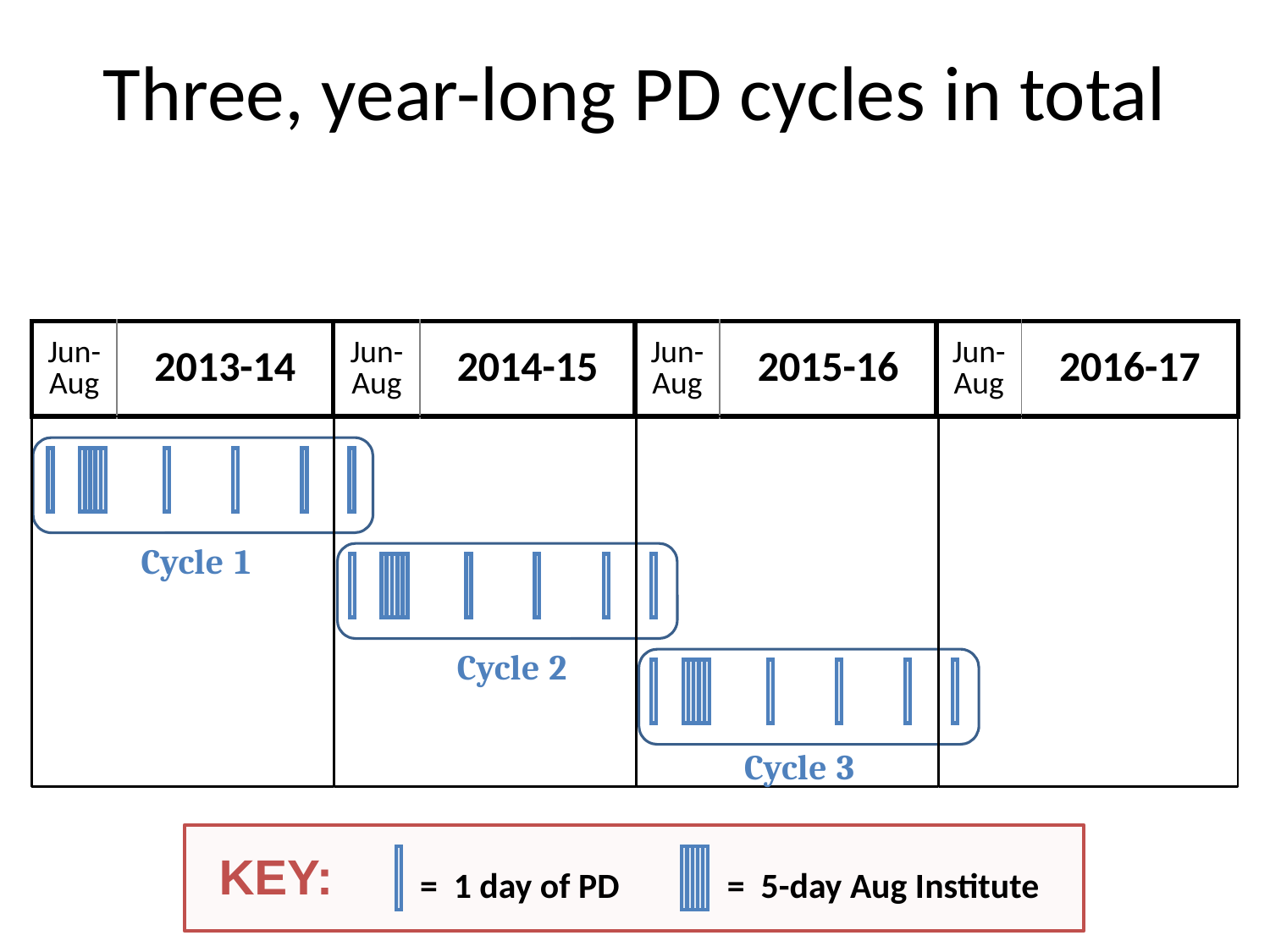

# Three, year-long PD cycles in total
| Jun- Aug | 2013-14 | Jun- Aug | 2014-15 | Jun- Aug | 2015-16 | Jun- Aug | 2016-17 |
| --- | --- | --- | --- | --- | --- | --- | --- |

Cycle 1

Cycle 2

Cycle 3

KEY:

=  1 day of PD
=  5-day Aug Institute